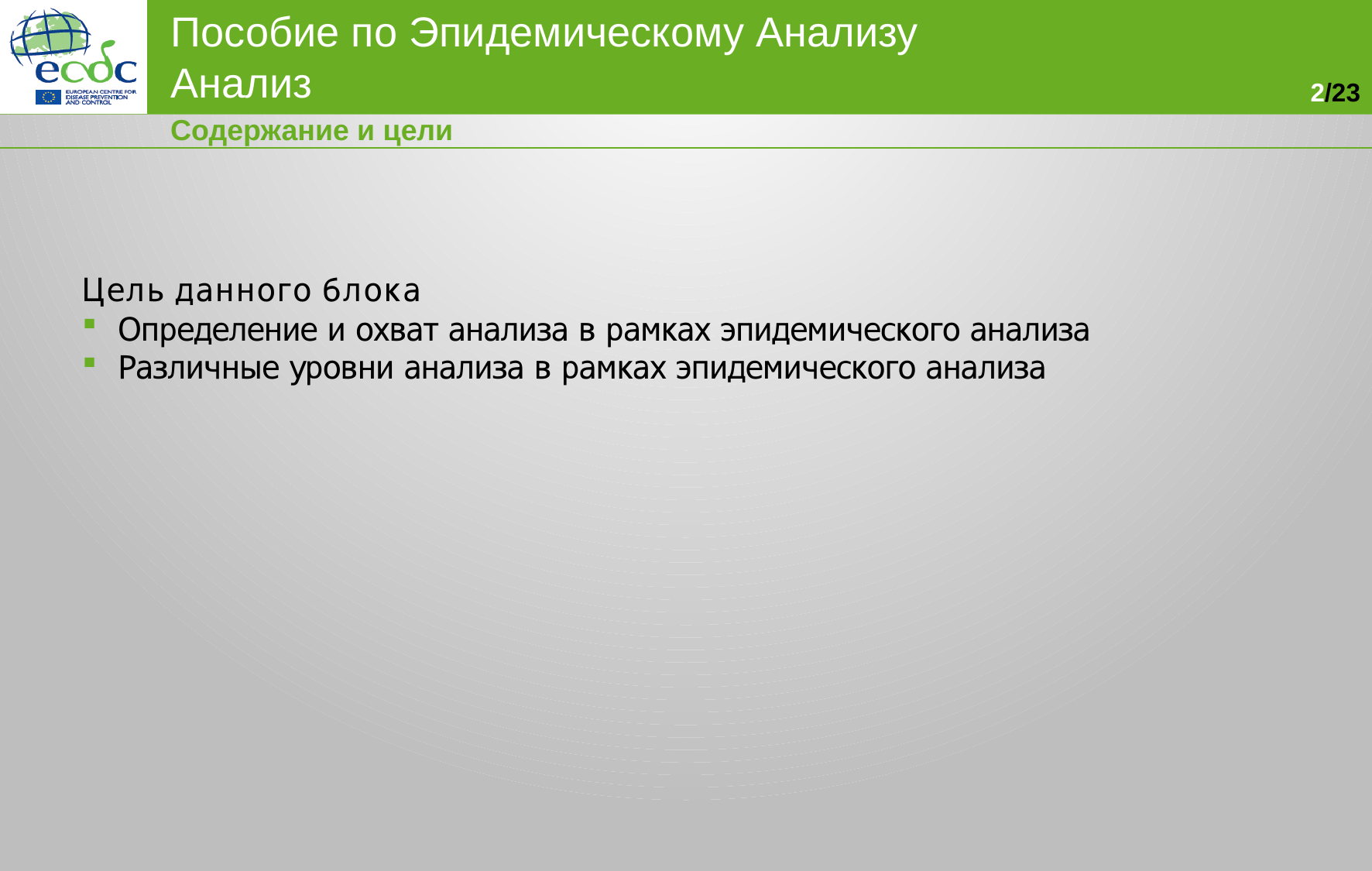

Содержание и цели
Цель данного блока
Определение и охват анализа в рамках эпидемического анализа
Различные уровни анализа в рамках эпидемического анализа